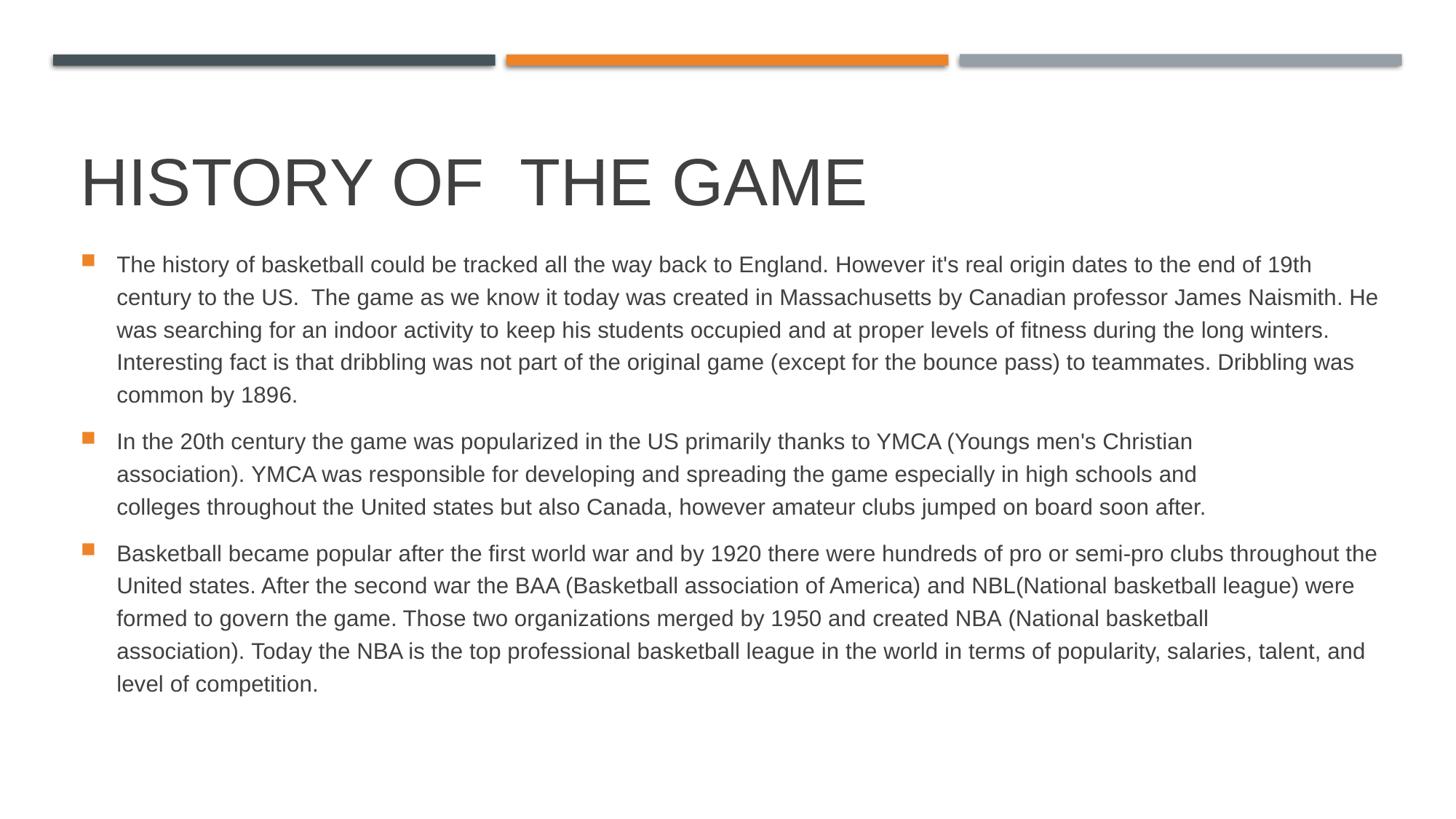

# History of  the game
The history of basketball could be tracked all the way back to England. However it's real origin dates to the end of 19th century to the US.  The game as we know it today was created in Massachusetts by Canadian professor James Naismith. He was searching for an indoor activity to keep his students occupied and at proper levels of fitness during the long winters. Interesting fact is that dribbling was not part of the original game (except for the bounce pass) to teammates. Dribbling was common by 1896.
In the 20th century the game was popularized in the US primarily thanks to YMCA (Youngs men's Christian association). YMCA was responsible for developing and spreading the game especially in high schools and colleges throughout the United states but also Canada, however amateur clubs jumped on board soon after.
Basketball became popular after the first world war and by 1920 there were hundreds of pro or semi-pro clubs throughout the United states. After the second war the BAA (Basketball association of America) and NBL(National basketball league) were formed to govern the game. Those two organizations merged by 1950 and created NBA (National basketball association). Today the NBA is the top professional basketball league in the world in terms of popularity, salaries, talent, and level of competition.